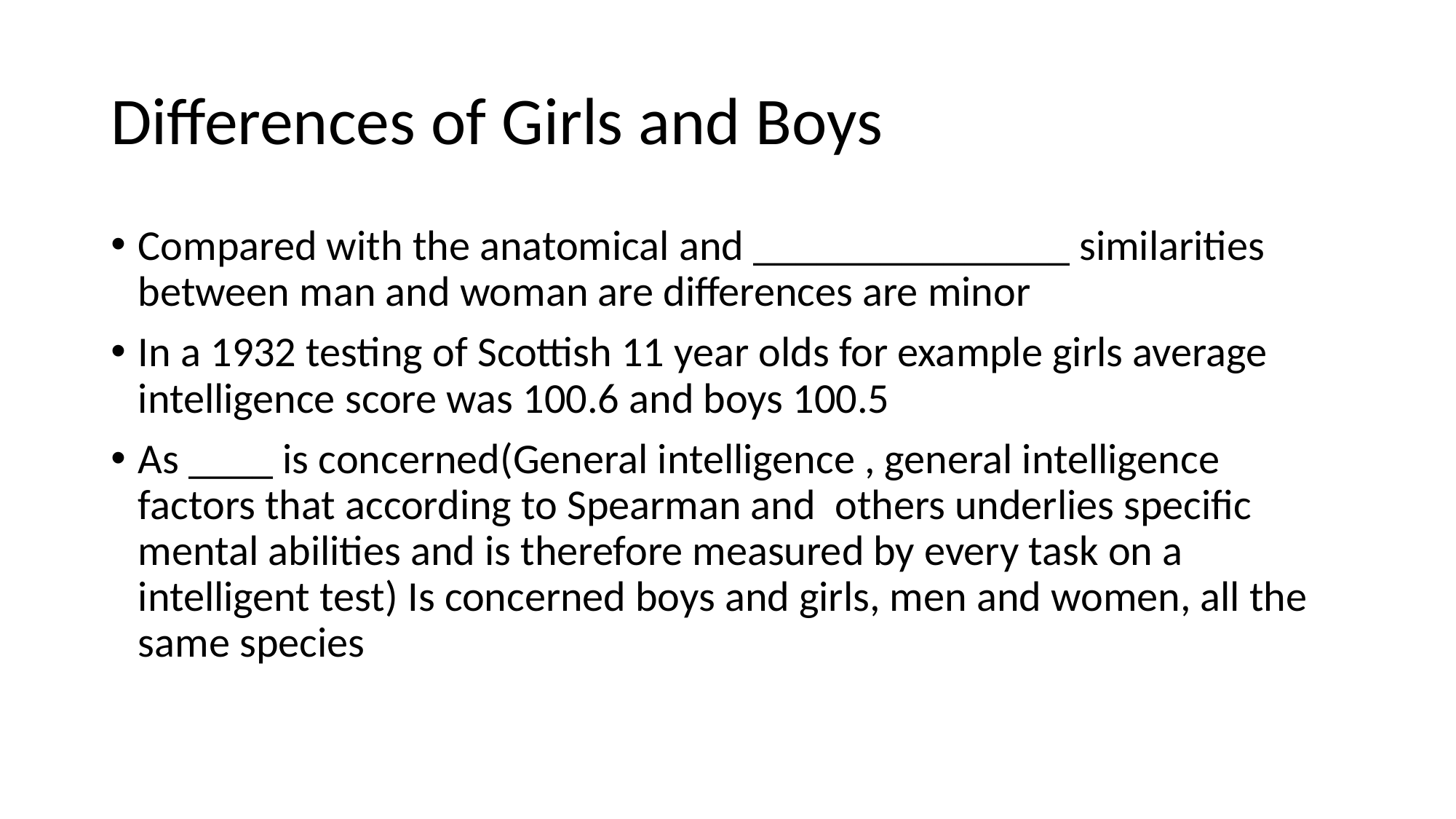

# Differences of Girls and Boys
Compared with the anatomical and _______________ similarities between man and woman are differences are minor
In a 1932 testing of Scottish 11 year olds for example girls average intelligence score was 100.6 and boys 100.5
As ____ is concerned(General intelligence , general intelligence factors that according to Spearman and  others underlies specific mental abilities and is therefore measured by every task on a intelligent test) Is concerned boys and girls, men and women, all the same species